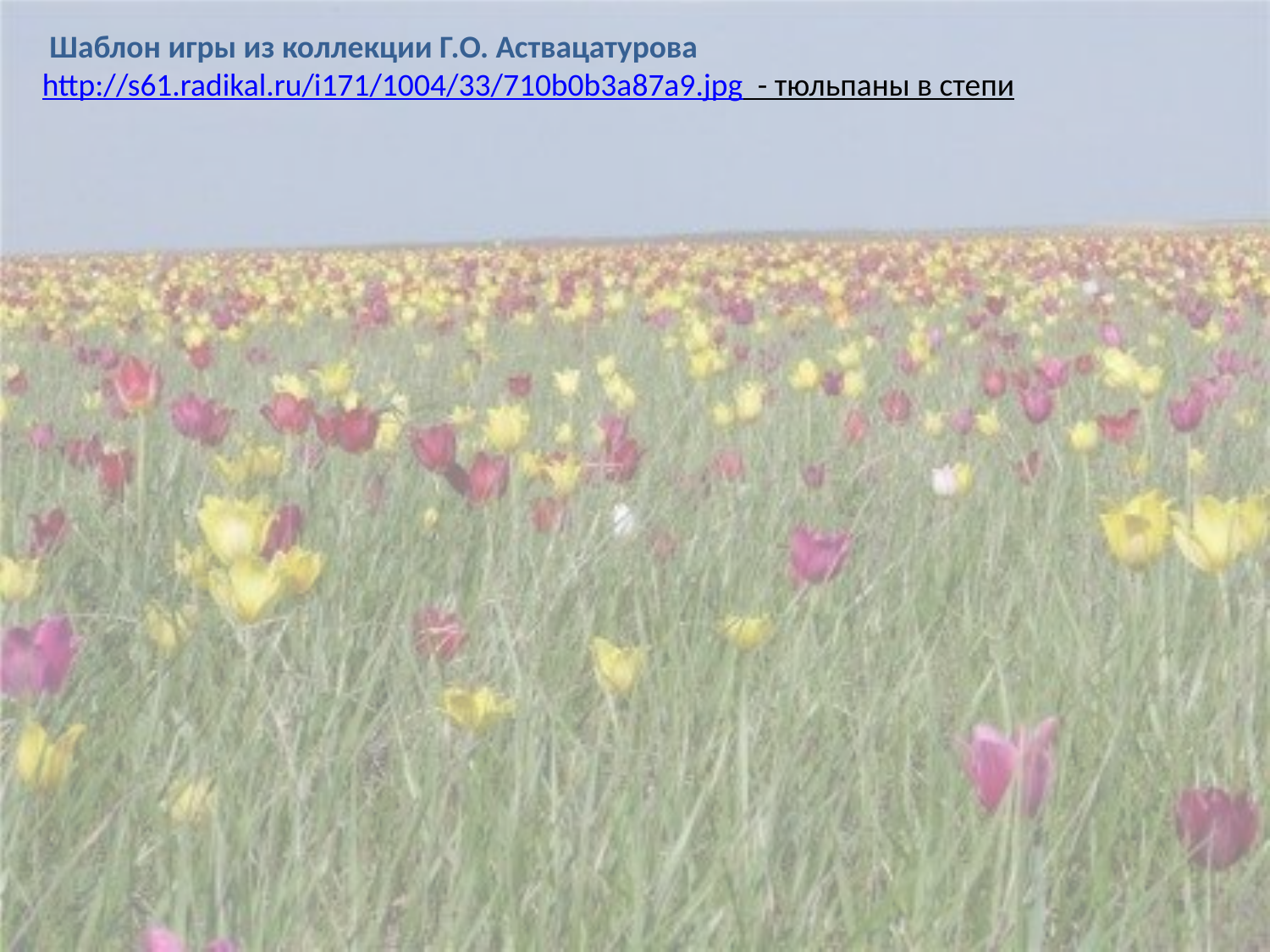

Шаблон игры из коллекции Г.О. Аствацатурова
http://s61.radikal.ru/i171/1004/33/710b0b3a87a9.jpg  - тюльпаны в степи